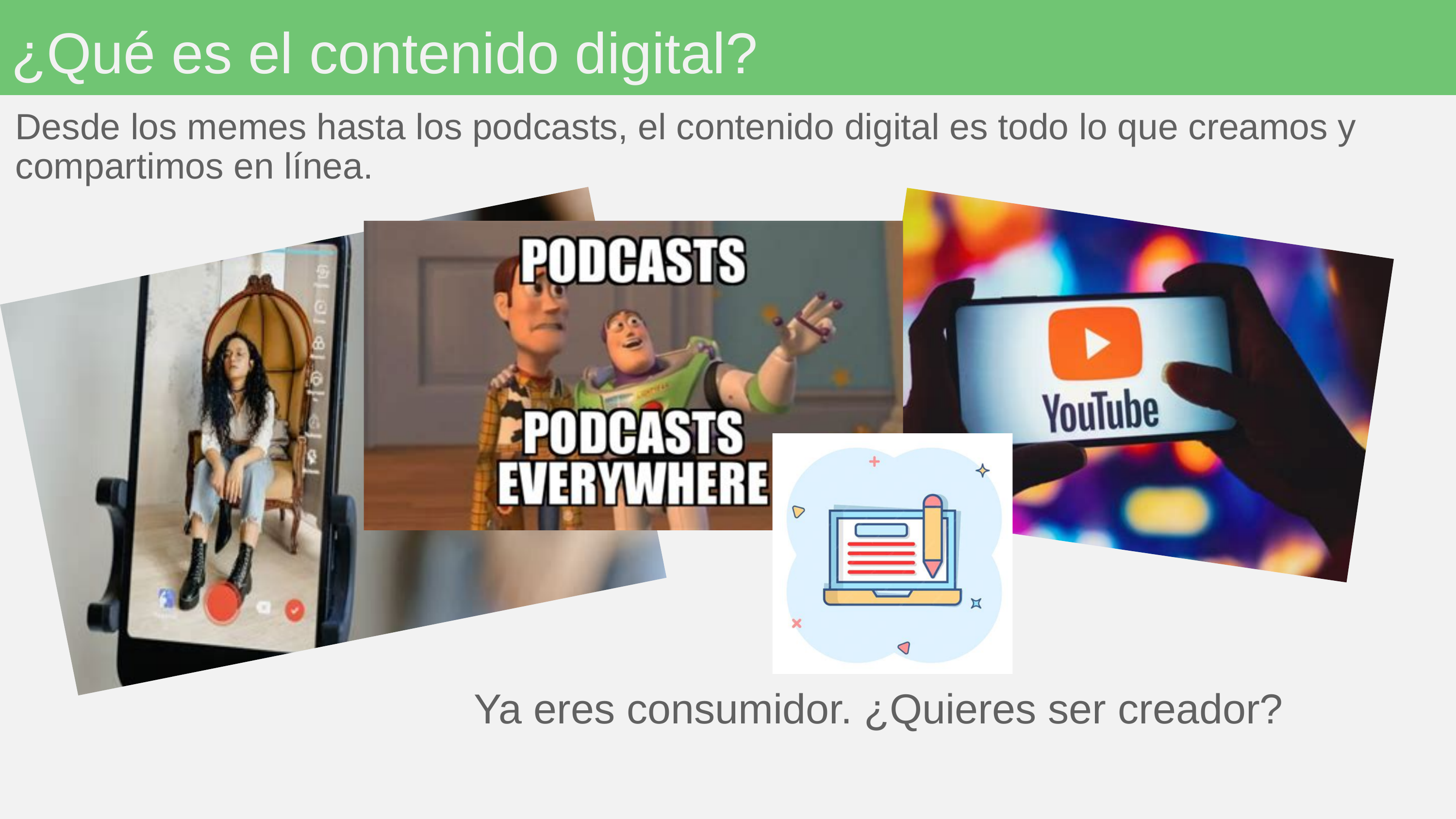

¿Qué es el contenido digital?
Desde los memes hasta los podcasts, el contenido digital es todo lo que creamos y compartimos en línea.

Ya eres consumidor. ¿Quieres ser creador?